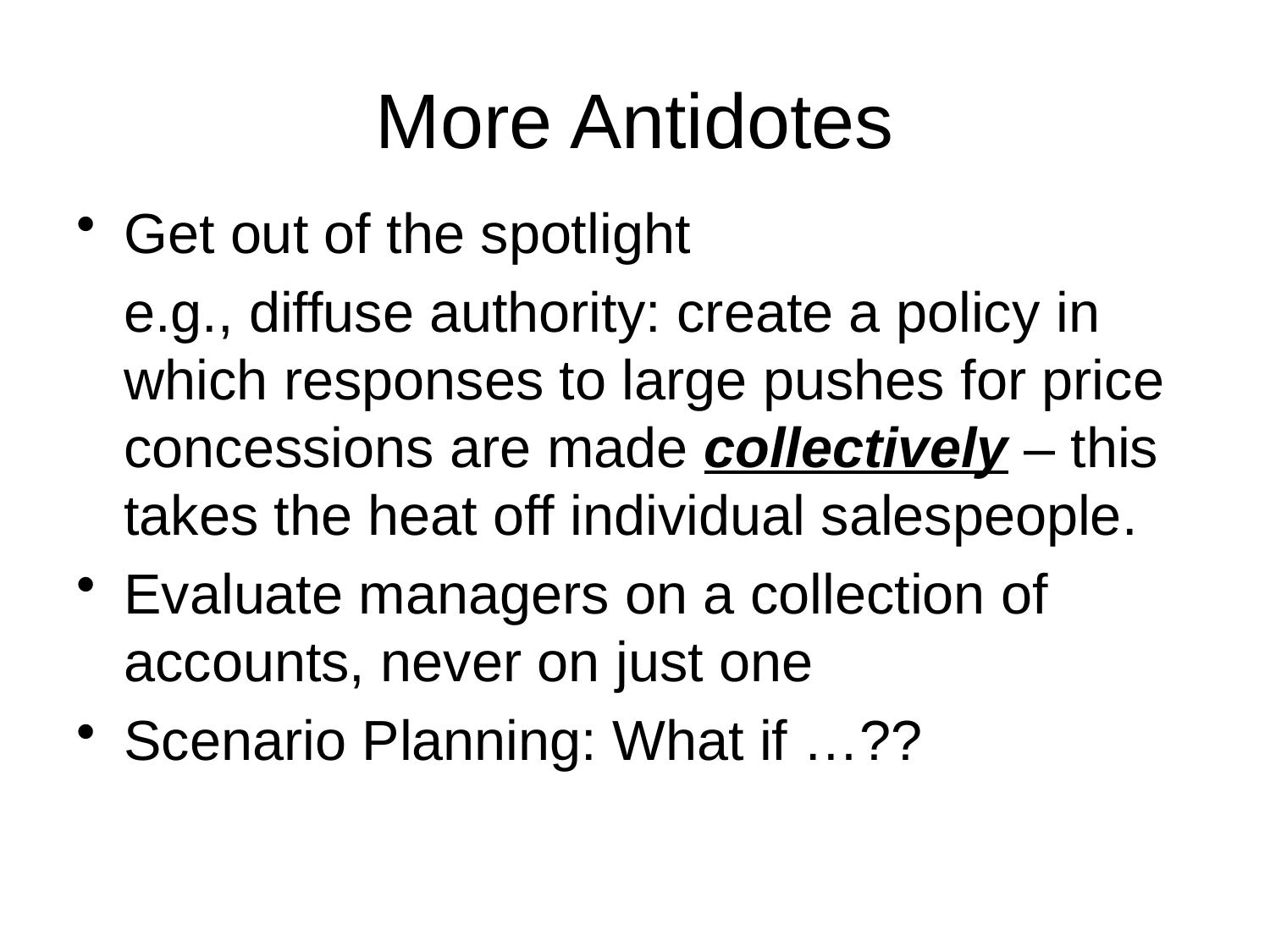

# More Antidotes
Get out of the spotlight
	e.g., diffuse authority: create a policy in which responses to large pushes for price concessions are made collectively – this takes the heat off individual salespeople.
Evaluate managers on a collection of accounts, never on just one
Scenario Planning: What if …??